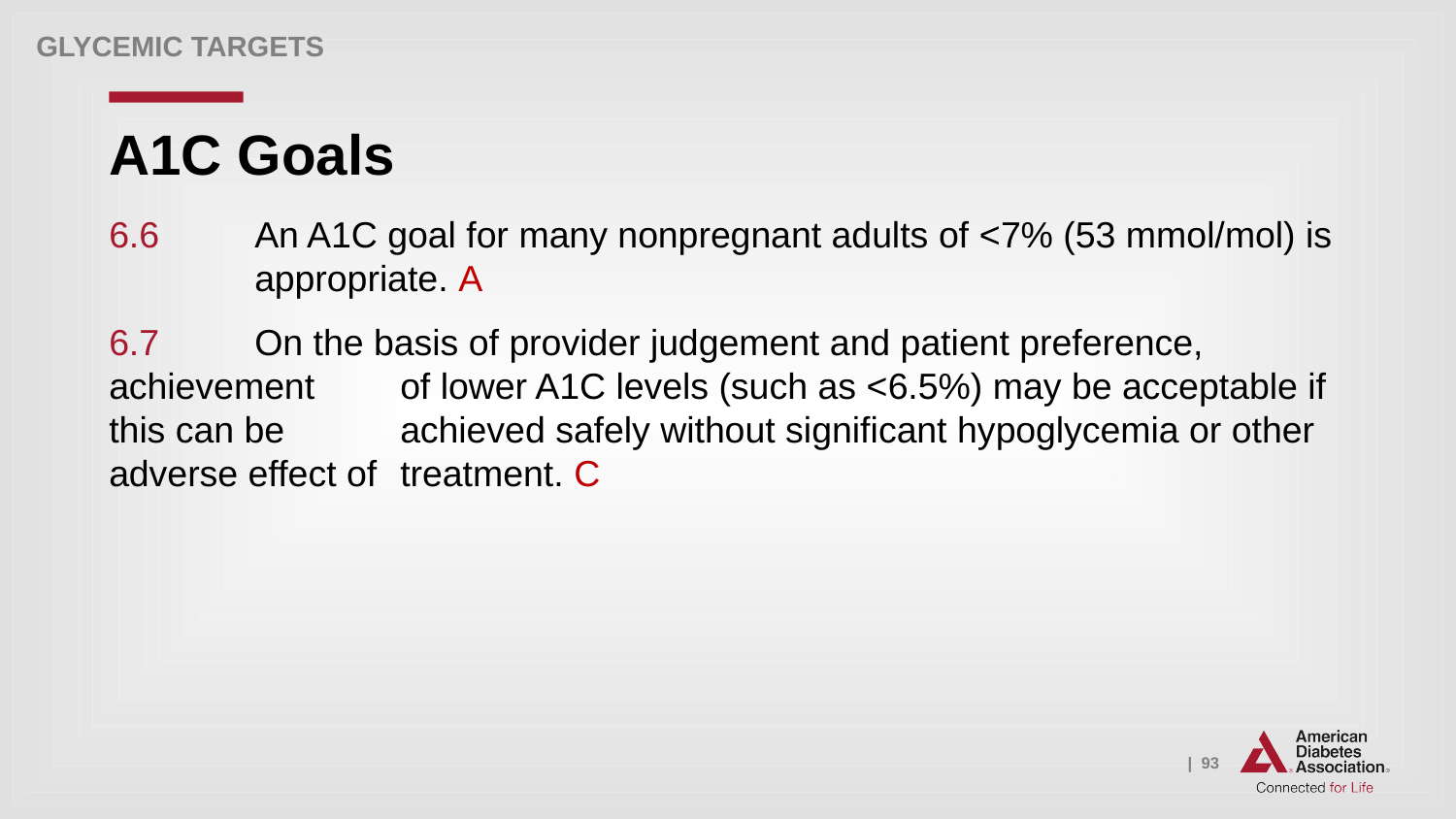

Glycemic targets
# A1C Goals
6.6 	An A1C goal for many nonpregnant adults of <7% (53 mmol/mol) is 	appropriate. A
6.7 	On the basis of provider judgement and patient preference, achievement  	of lower A1C levels (such as <6.5%) may be acceptable if this can be 	achieved safely without significant hypoglycemia or other adverse effect of 	treatment. C